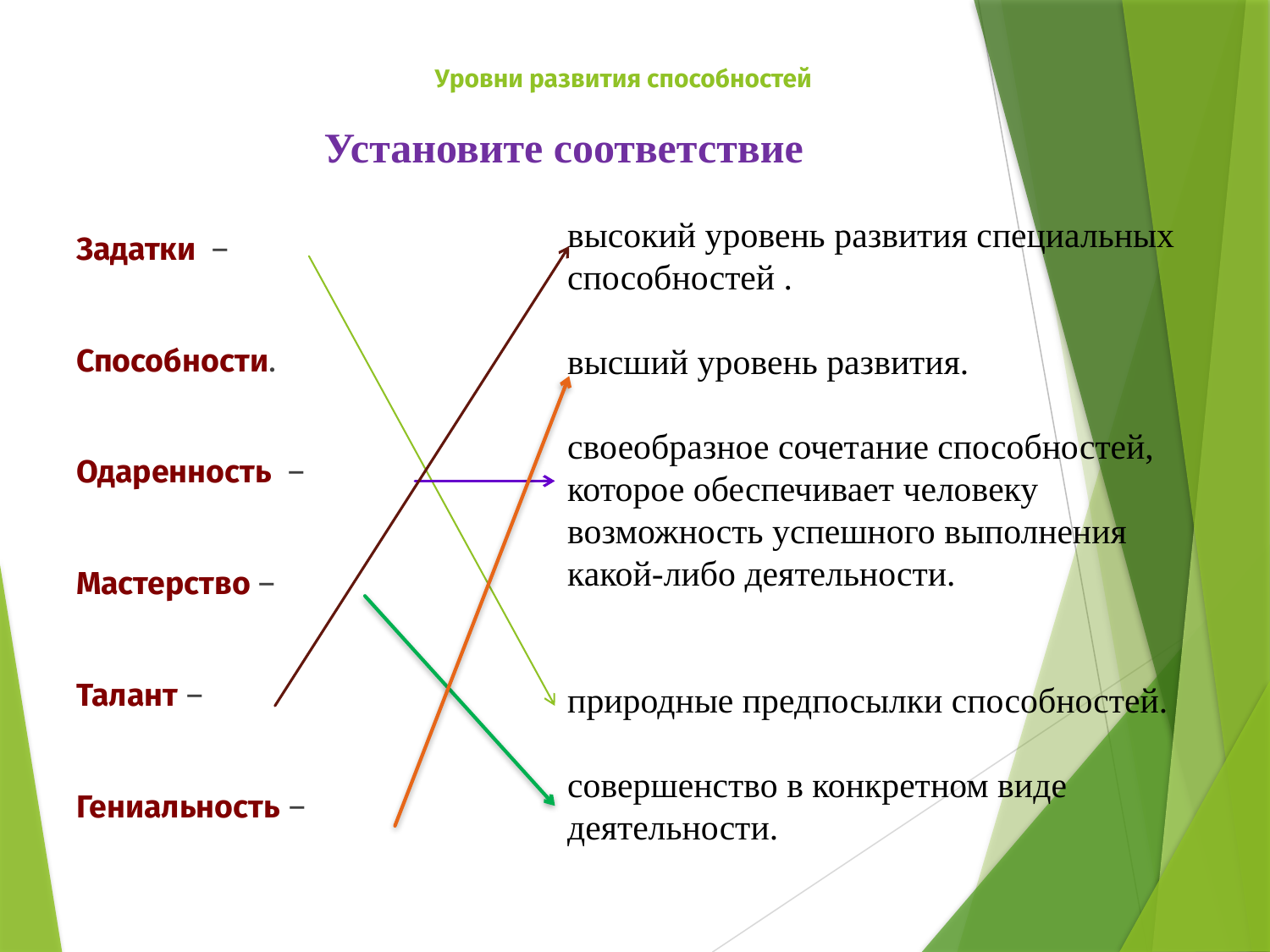

# Уровни развития способностей
Установите соответствие
высокий уровень развития специальных способностей .

высший уровень развития.

своеобразное сочетание способностей, которое обеспечивает человеку возможность успешного выполнения какой-либо деятельности.

природные предпосылки способностей.

совершенство в конкретном виде деятельности.

Задатки  –

Способности.

Одаренность  –

Мастерство –

Талант –

Гениальность –